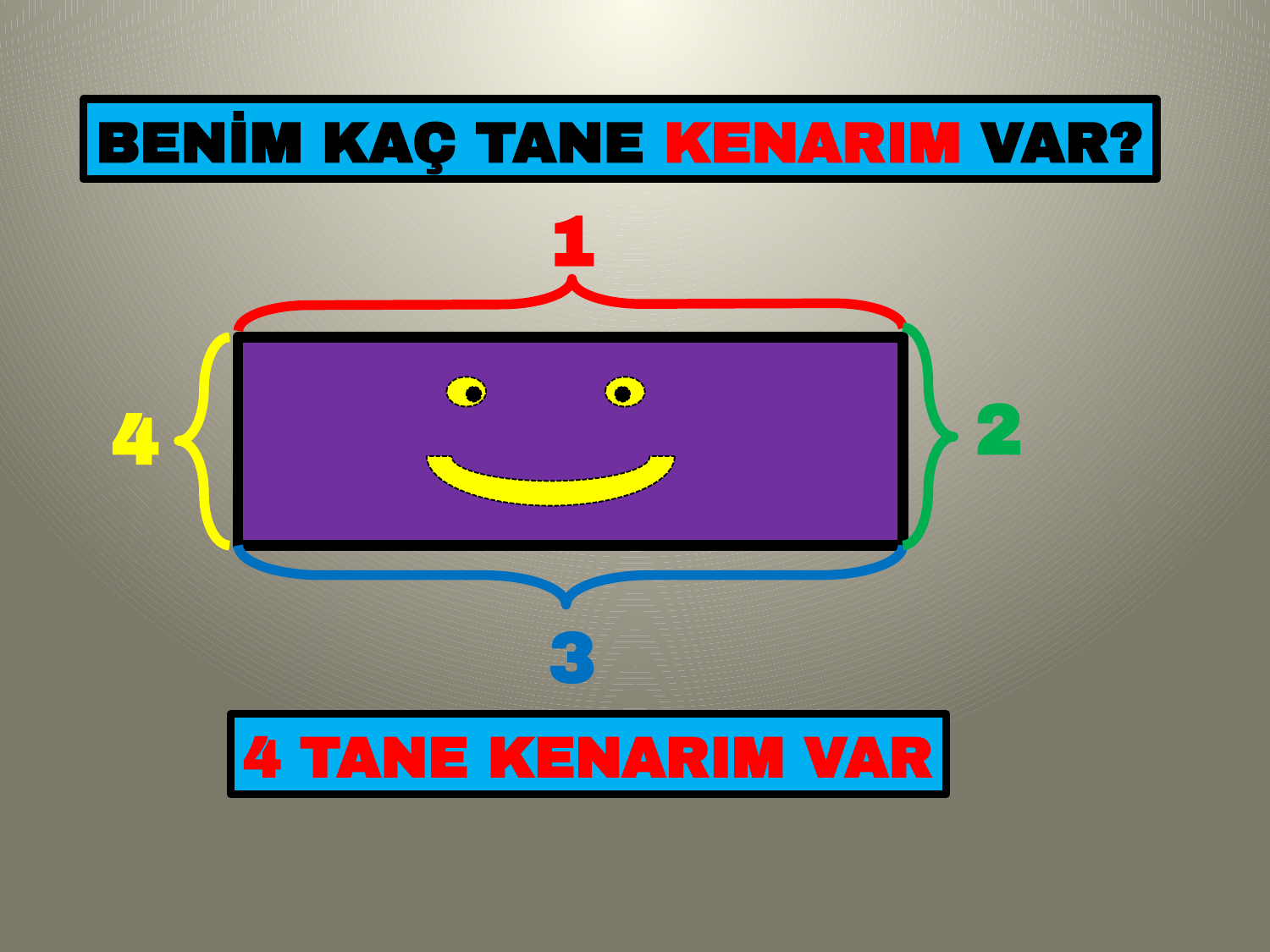

BENİM KAÇ TANE KENARIM VAR?
1

2
4

3
4 TANE KENARIM VAR